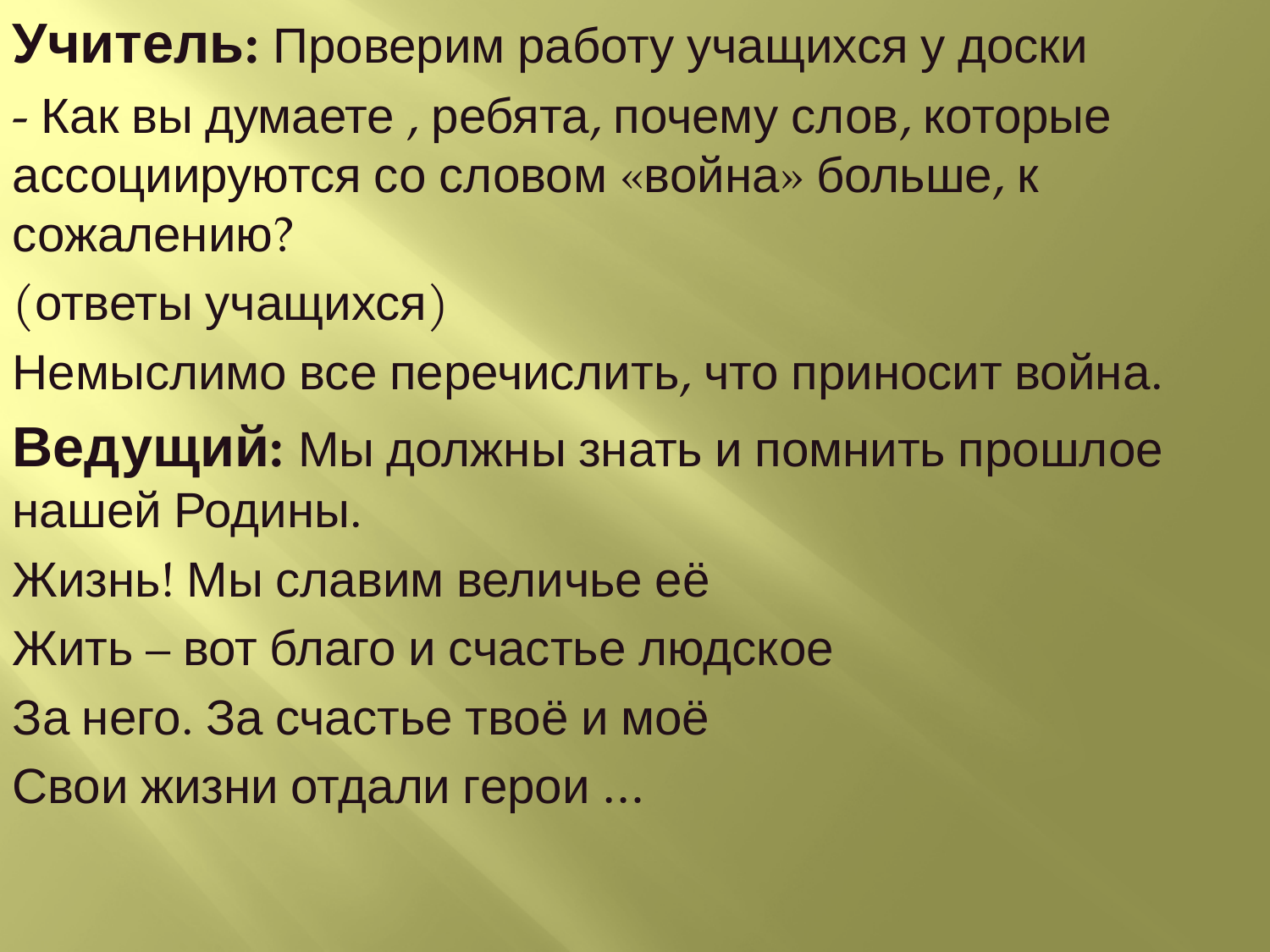

Учитель: Проверим работу учащихся у доски
- Как вы думаете , ребята, почему слов, которые ассоциируются со словом «война» больше, к сожалению?
(ответы учащихся)
Немыслимо все перечислить, что приносит война.
Ведущий: Мы должны знать и помнить прошлое нашей Родины.
Жизнь! Мы славим величье её
Жить – вот благо и счастье людское
За него. За счастье твоё и моё
Свои жизни отдали герои …

#